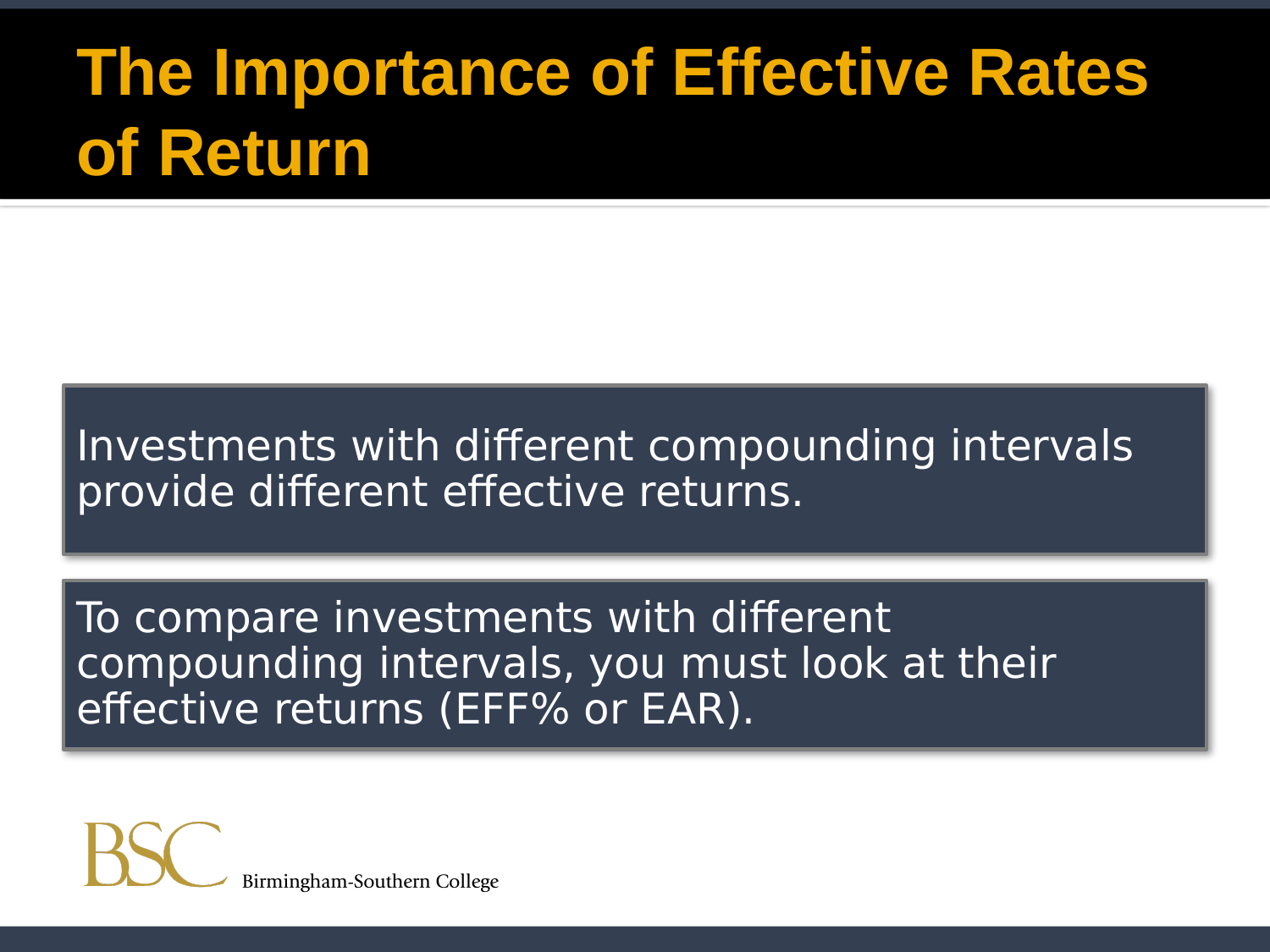

# The Importance of Effective Rates of Return
Investments with different compounding intervals provide different effective returns.
To compare investments with different compounding intervals, you must look at their effective returns (EFF% or EAR).